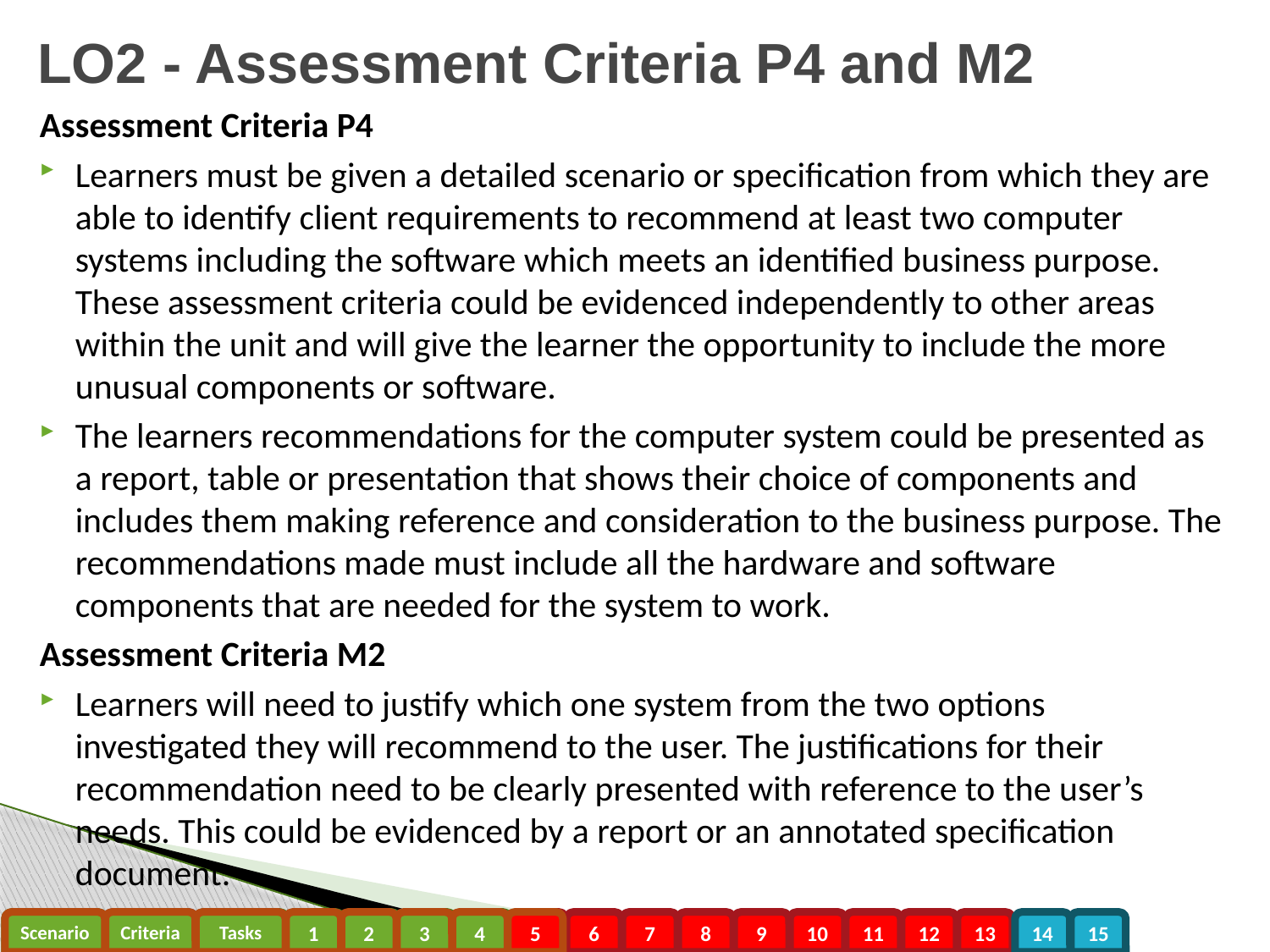

# LO2 - Assessment Criteria P4 and M2
Assessment Criteria P4
Learners must be given a detailed scenario or specification from which they are able to identify client requirements to recommend at least two computer systems including the software which meets an identified business purpose. These assessment criteria could be evidenced independently to other areas within the unit and will give the learner the opportunity to include the more unusual components or software.
The learners recommendations for the computer system could be presented as a report, table or presentation that shows their choice of components and includes them making reference and consideration to the business purpose. The recommendations made must include all the hardware and software components that are needed for the system to work.
Assessment Criteria M2
Learners will need to justify which one system from the two options investigated they will recommend to the user. The justifications for their recommendation need to be clearly presented with reference to the user’s needs. This could be evidenced by a report or an annotated specification document.